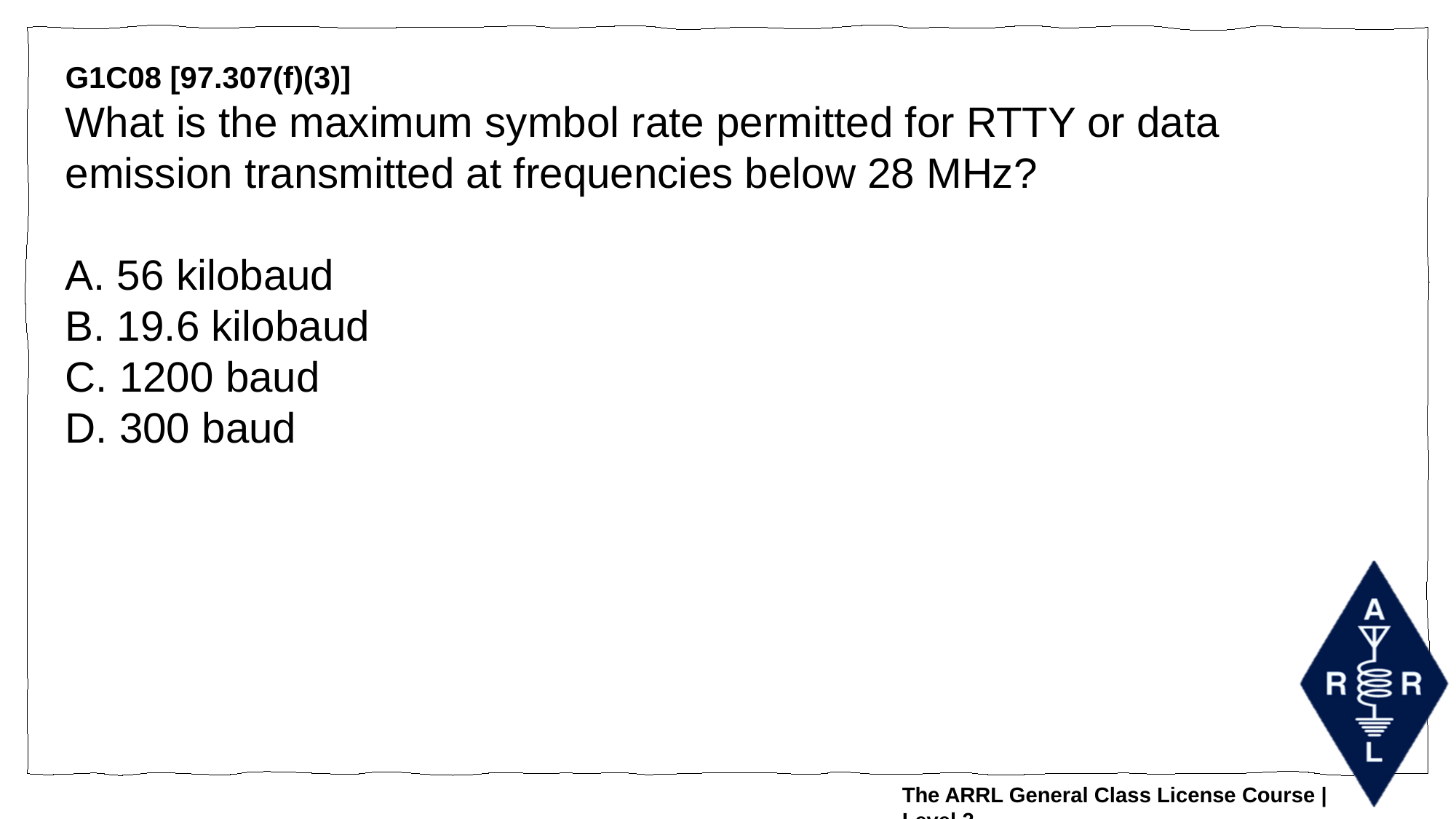

G1C08 [97.307(f)(3)]
What is the maximum symbol rate permitted for RTTY or data emission transmitted at frequencies below 28 MHz?

A. 56 kilobaud
B. 19.6 kilobaud
C. 1200 baud
D. 300 baud